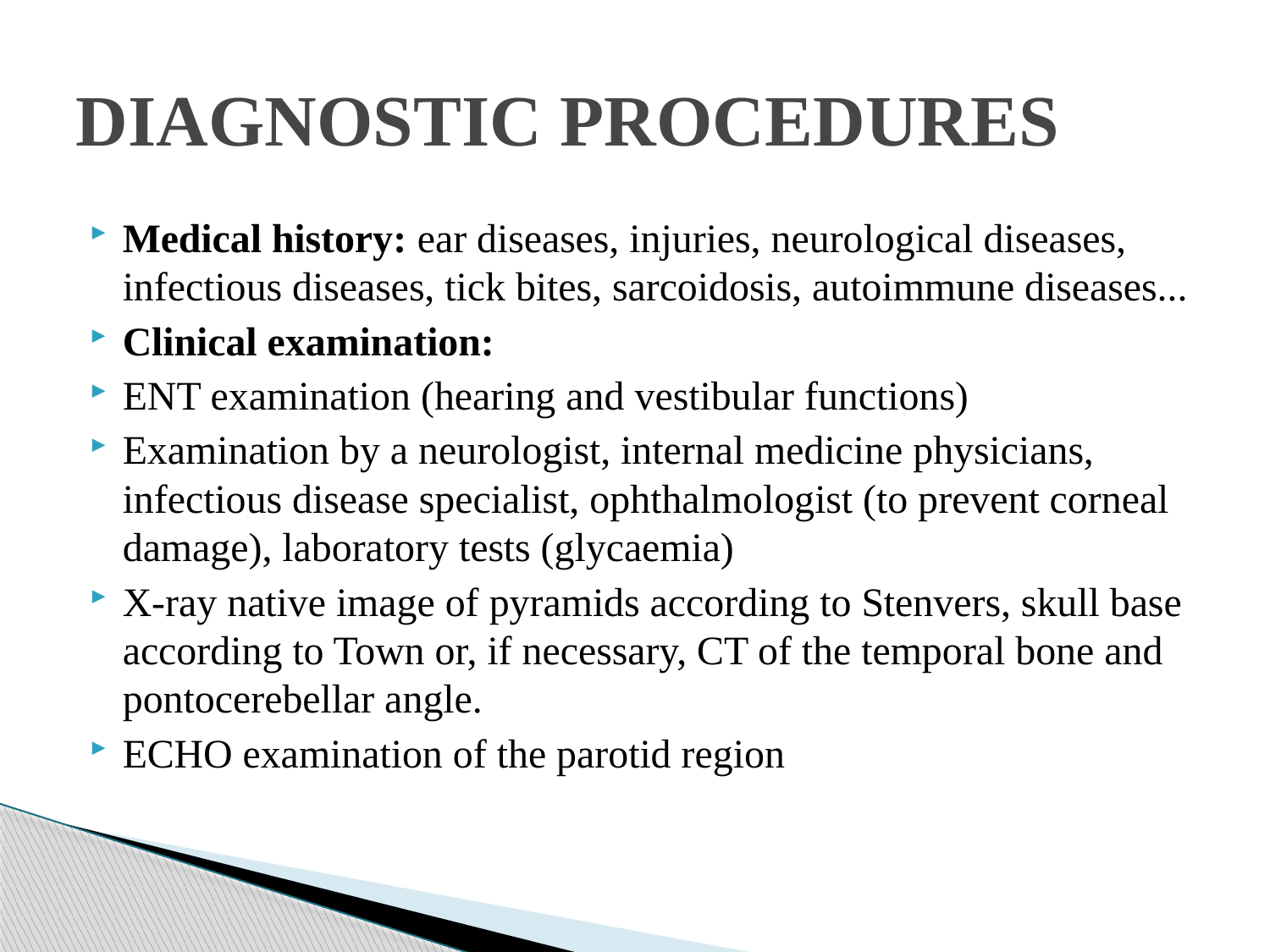

# DIAGNOSTIC PROCEDURES
Medical history: ear diseases, injuries, neurological diseases, infectious diseases, tick bites, sarcoidosis, autoimmune diseases...
Clinical examination:
ENT examination (hearing and vestibular functions)
Examination by a neurologist, internal medicine physicians, infectious disease specialist, ophthalmologist (to prevent corneal damage), laboratory tests (glycaemia)
X-ray native image of pyramids according to Stenvers, skull base according to Town or, if necessary, CT of the temporal bone and pontocerebellar angle.
ECHO examination of the parotid region